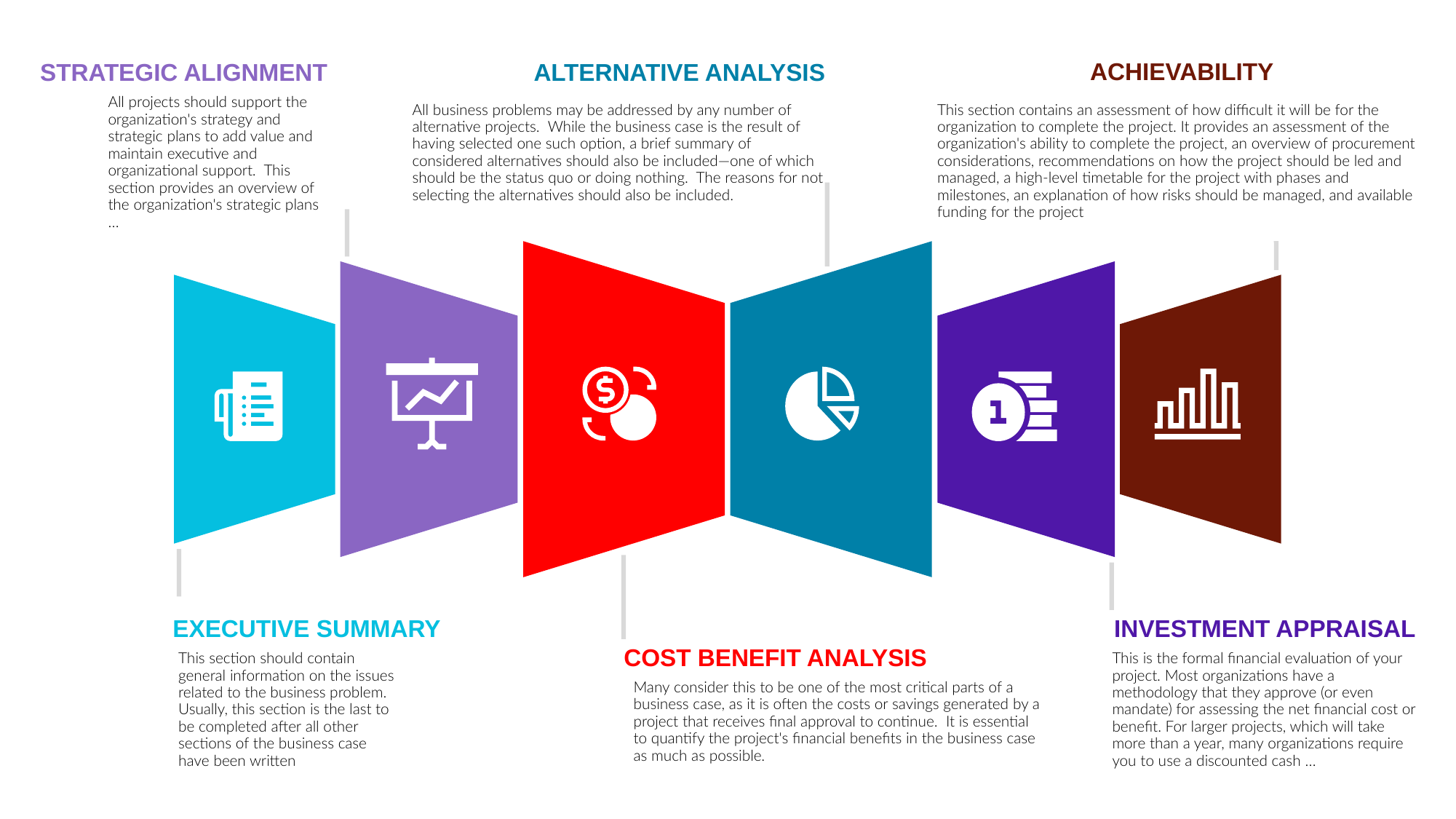

ACHIEVABILITY
STRATEGIC ALIGNMENT
ALTERNATIVE ANALYSIS
All projects should support the organization's strategy and strategic plans to add value and maintain executive and organizational support.  This section provides an overview of the organization's strategic plans …
All business problems may be addressed by any number of alternative projects.  While the business case is the result of having selected one such option, a brief summary of considered alternatives should also be included—one of which should be the status quo or doing nothing.  The reasons for not selecting the alternatives should also be included.
This section contains an assessment of how difficult it will be for the organization to complete the project. It provides an assessment of the organization's ability to complete the project, an overview of procurement considerations, recommendations on how the project should be led and managed, a high-level timetable for the project with phases and milestones, an explanation of how risks should be managed, and available funding for the project

EXECUTIVE SUMMARY
INVESTMENT APPRAISAL
COST BENEFIT ANALYSIS
This section should contain general information on the issues related to the business problem. Usually, this section is the last to be completed after all other sections of the business case have been written
This is the formal financial evaluation of your project. Most organizations have a methodology that they approve (or even mandate) for assessing the net financial cost or benefit. For larger projects, which will take more than a year, many organizations require you to use a discounted cash …
Many consider this to be one of the most critical parts of a business case, as it is often the costs or savings generated by a project that receives final approval to continue.  It is essential to quantify the project's financial benefits in the business case as much as possible.